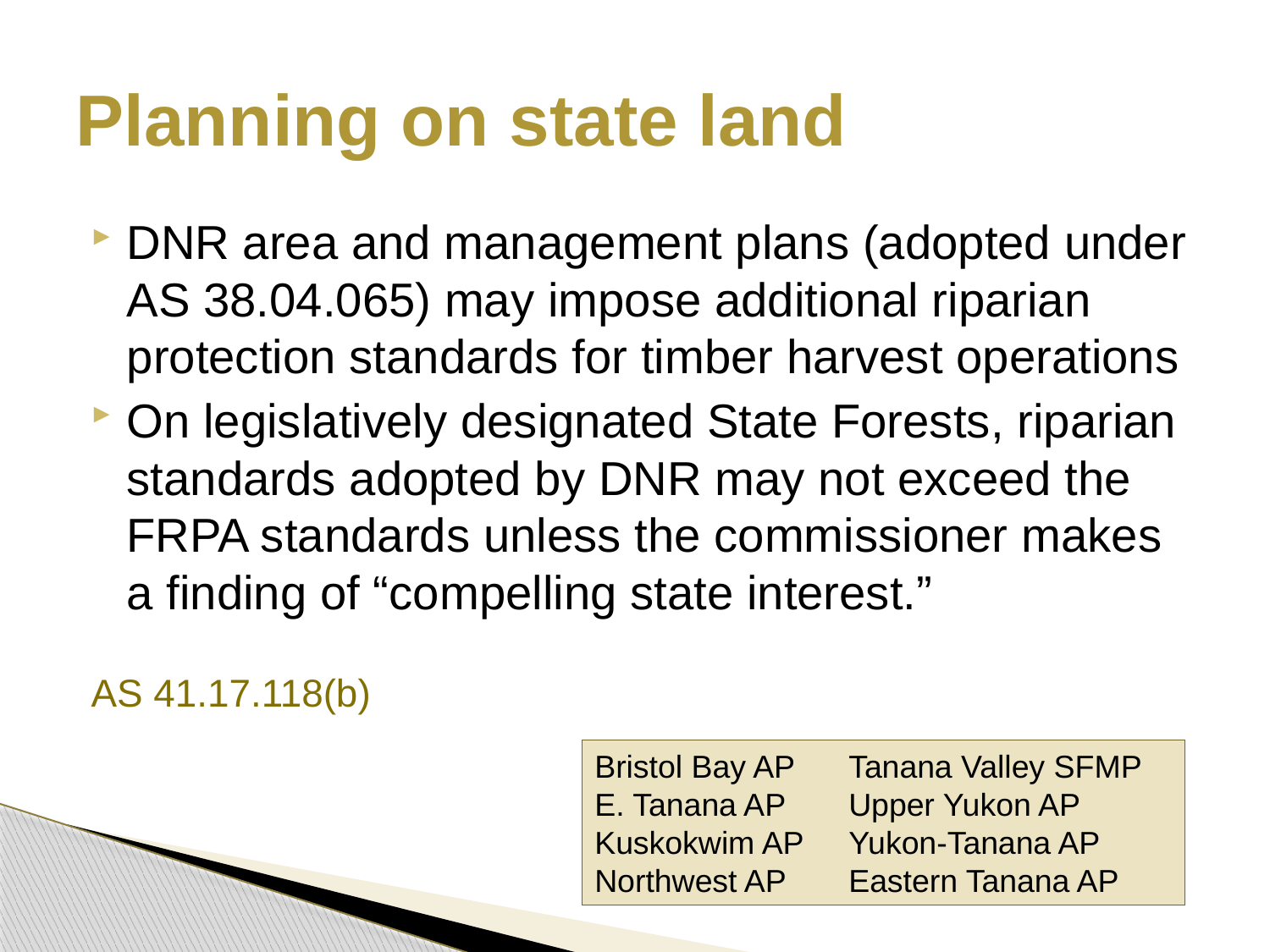

# Planning on state land
DNR area and management plans (adopted under AS 38.04.065) may impose additional riparian protection standards for timber harvest operations
On legislatively designated State Forests, riparian standards adopted by DNR may not exceed the FRPA standards unless the commissioner makes a finding of “compelling state interest.”
AS 41.17.118(b)

Bristol Bay AP	Tanana Valley SFMP
E. Tanana AP   	Upper Yukon AP
Kuskokwim AP	Yukon-Tanana AP
Northwest AP 	Eastern Tanana AP